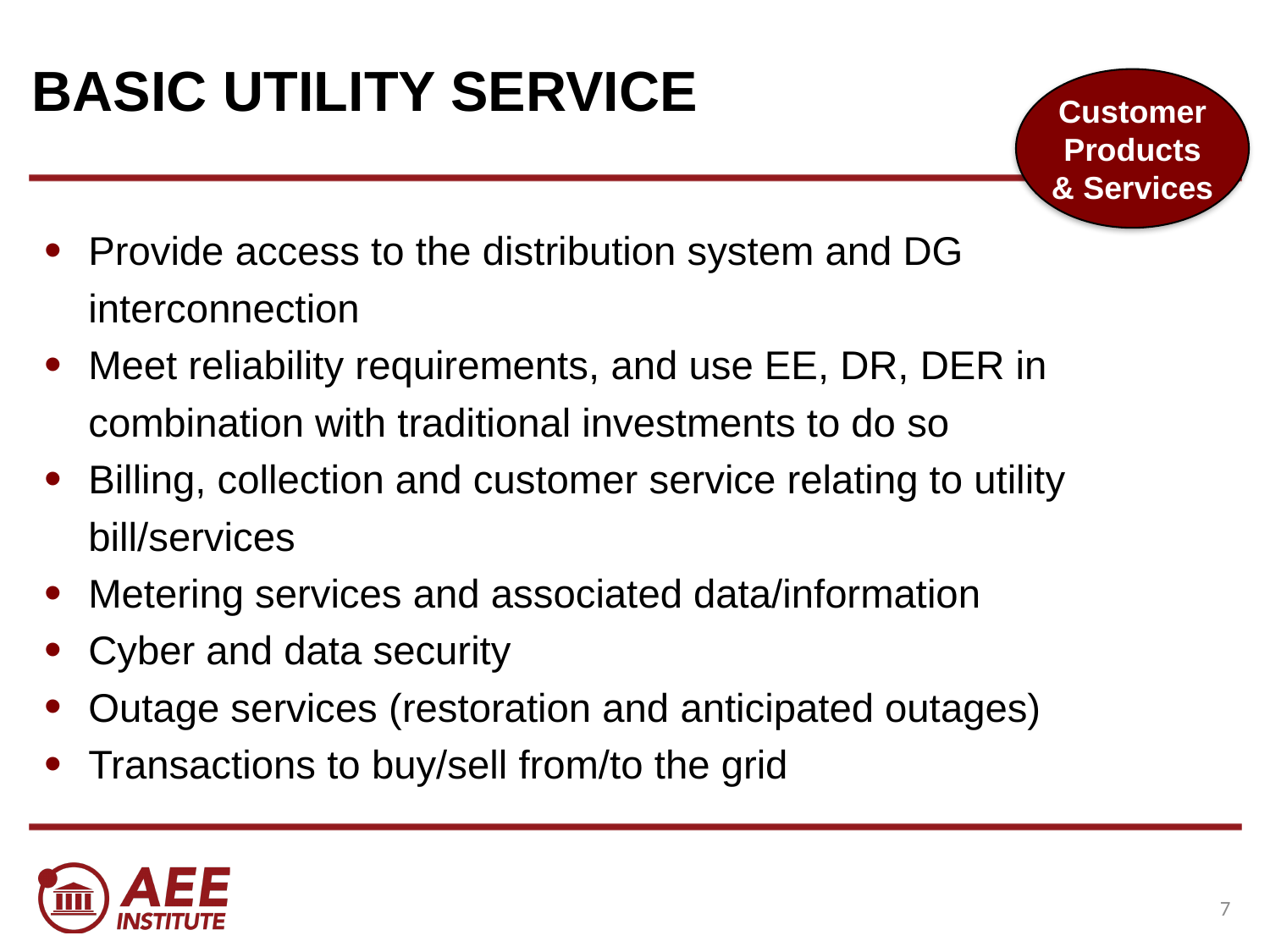

# BASIC UTILITY SERVICE
Customer Products & Services
Provide access to the distribution system and DG interconnection
Meet reliability requirements, and use EE, DR, DER in combination with traditional investments to do so
Billing, collection and customer service relating to utility bill/services
Metering services and associated data/information
Cyber and data security
Outage services (restoration and anticipated outages)
Transactions to buy/sell from/to the grid
7